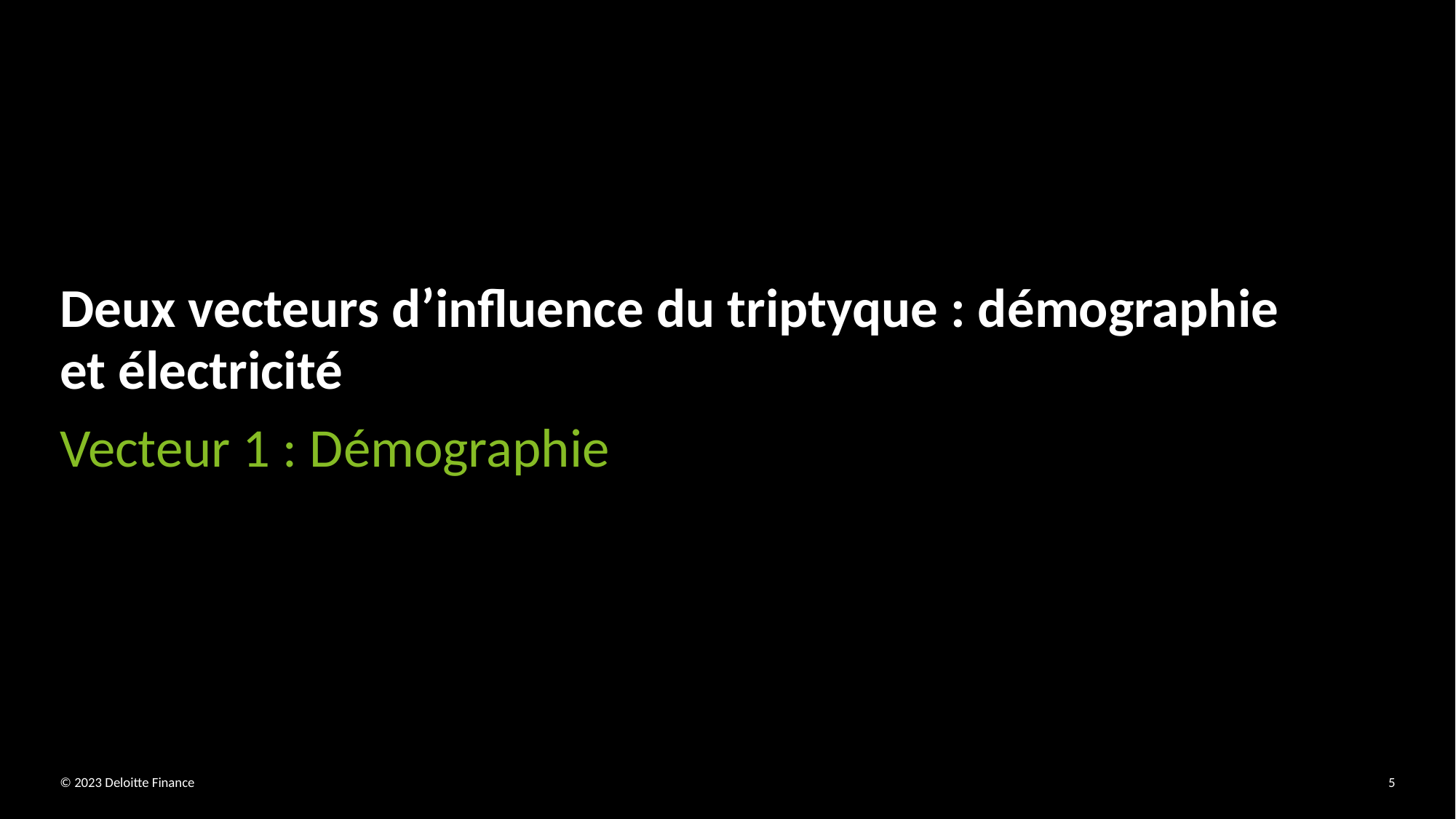

# Deux vecteurs d’influence du triptyque : démographie et électricité
Vecteur 1 : Démographie
© 2023 Deloitte Finance
5